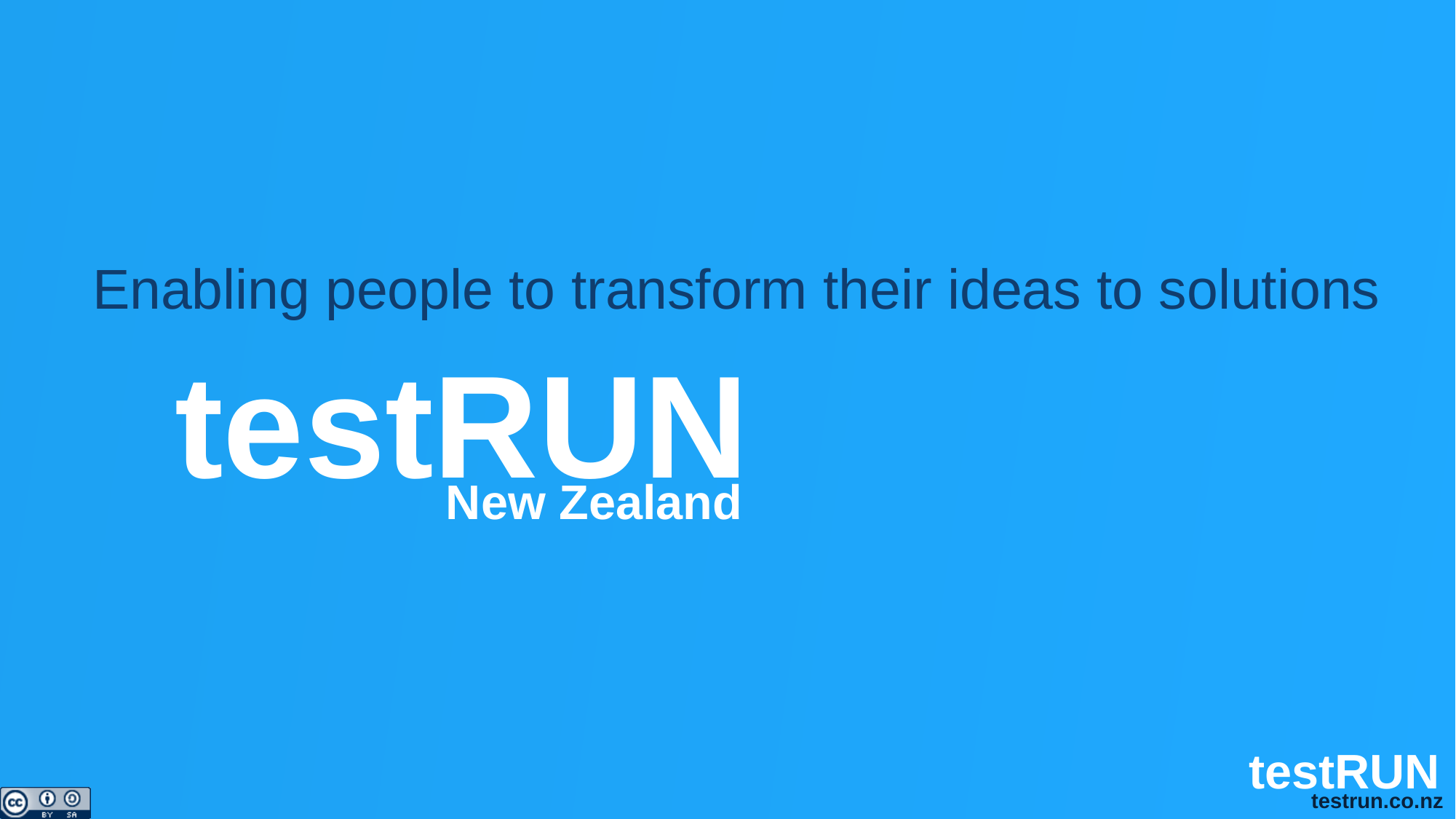

# Enabling people to transform their ideas to solutions